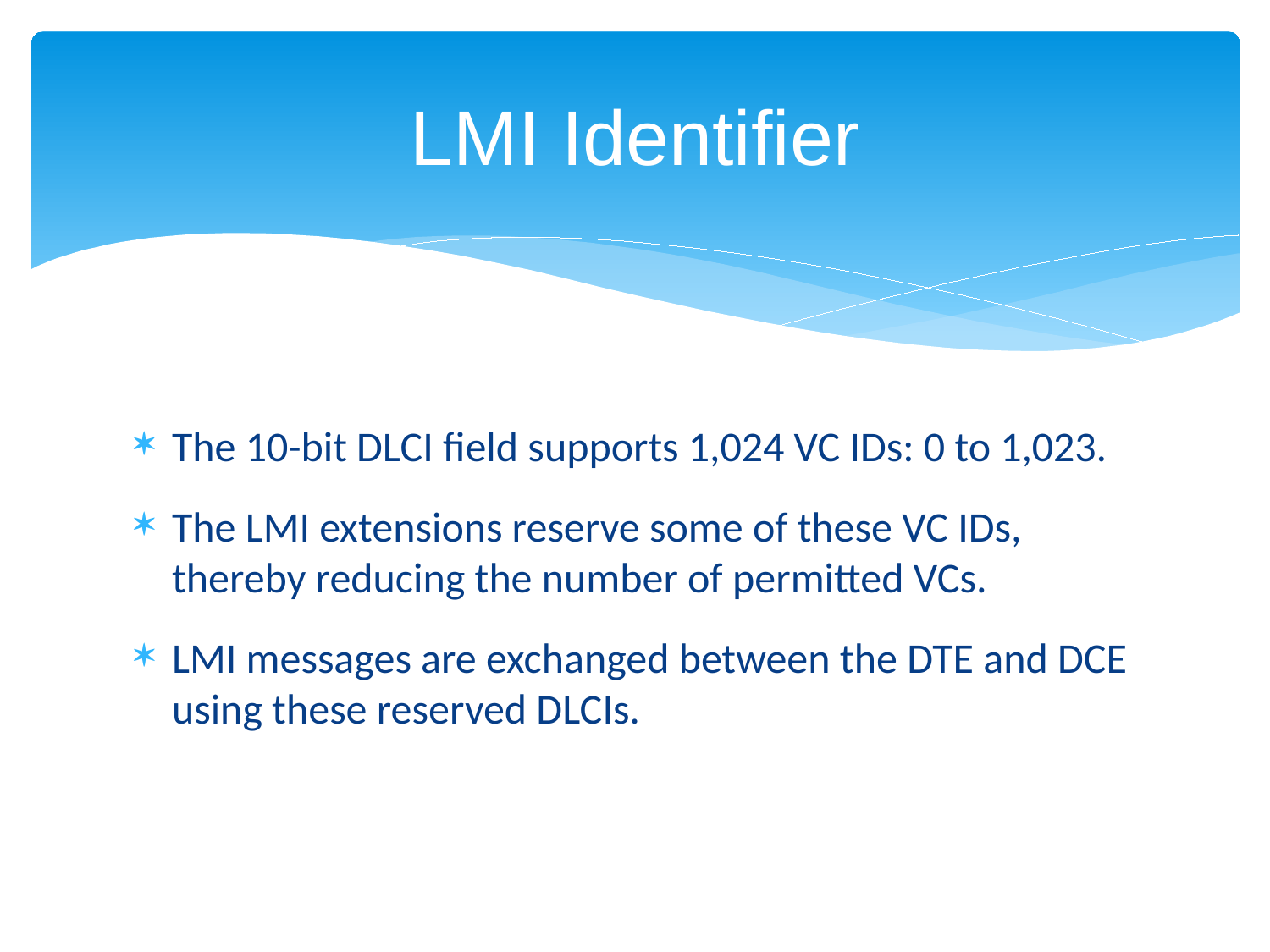

# LMI Identifier
The 10-bit DLCI field supports 1,024 VC IDs: 0 to 1,023.
The LMI extensions reserve some of these VC IDs, thereby reducing the number of permitted VCs.
LMI messages are exchanged between the DTE and DCE using these reserved DLCIs.